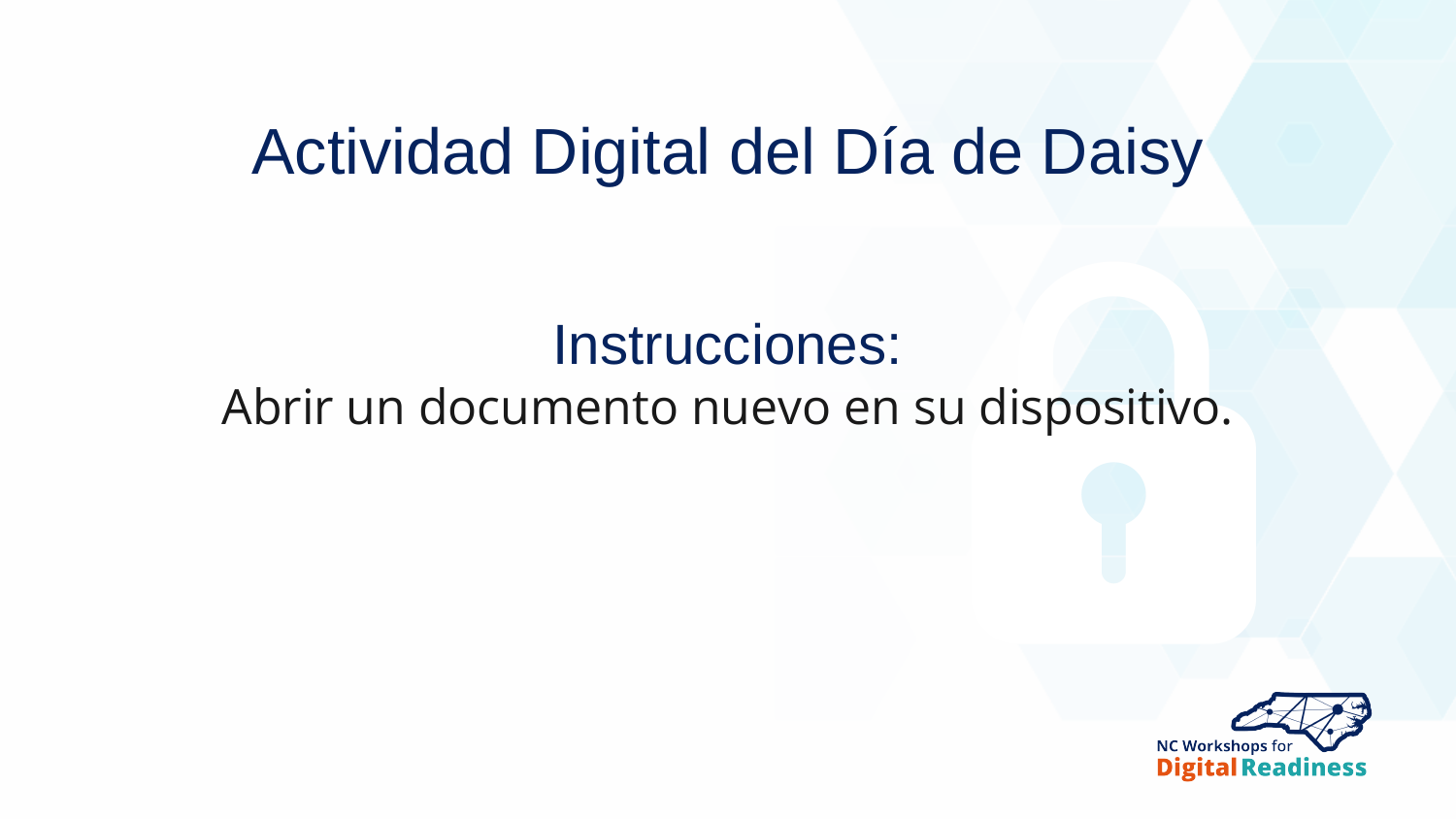

Actividad Digital del Día de Daisy
Instrucciones:
Abrir un documento nuevo en su dispositivo.